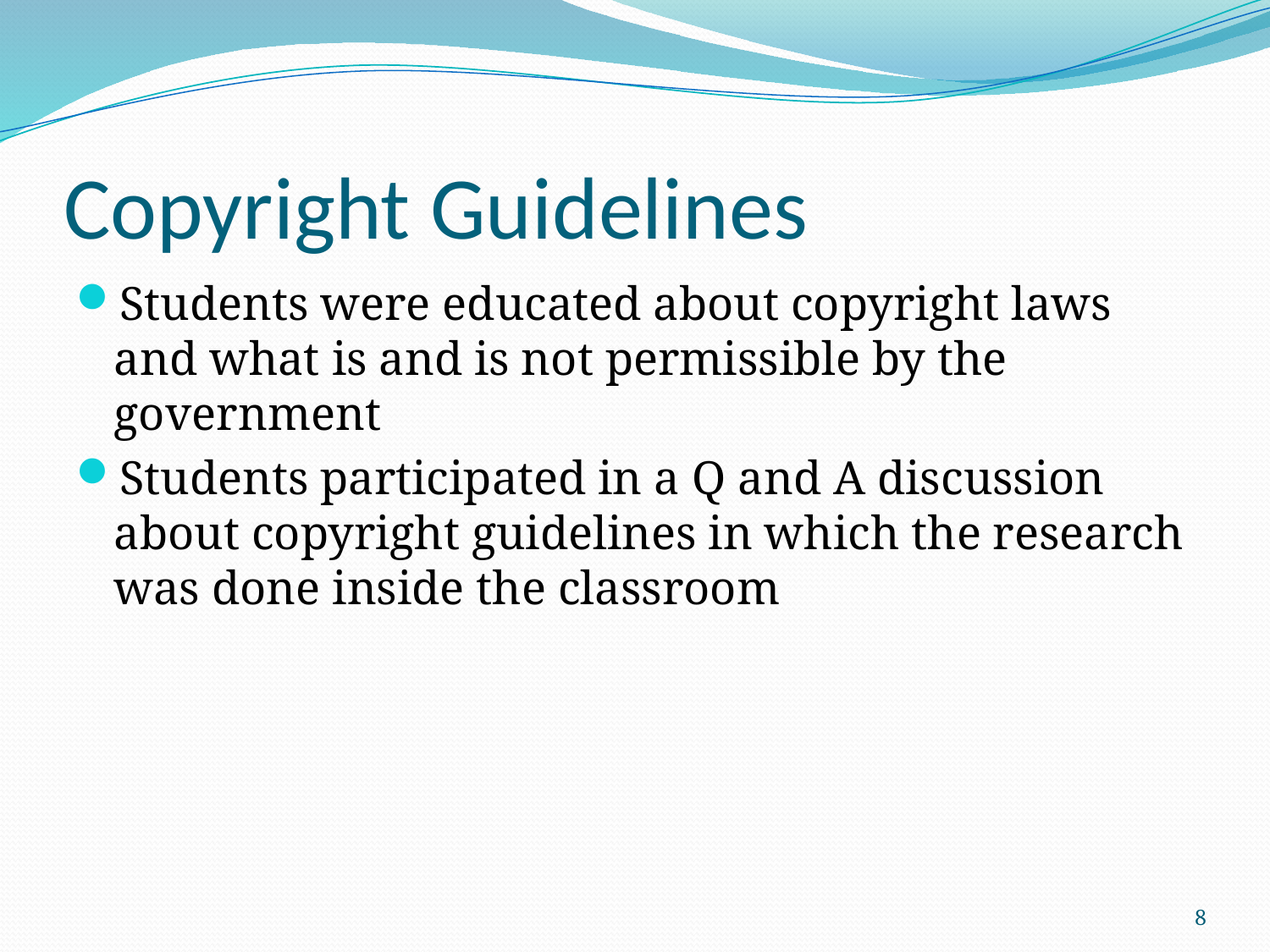

# Copyright Guidelines
Students were educated about copyright laws and what is and is not permissible by the government
Students participated in a Q and A discussion about copyright guidelines in which the research was done inside the classroom

8